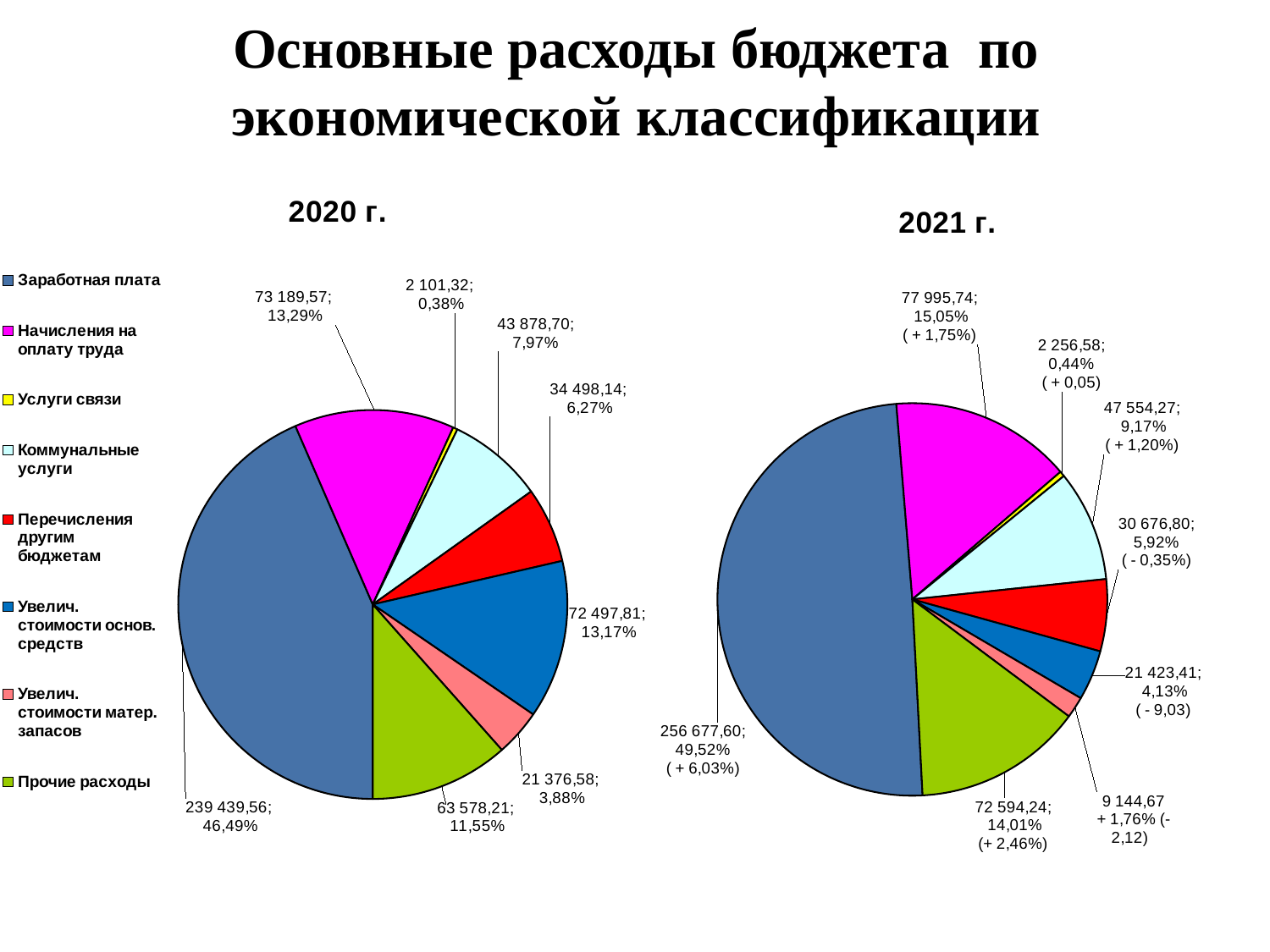

# Основные расходы бюджета  по экономической классификации

### Chart: 2020 г.

| Category | Исполнено за 2020 год |
|---|---|
| Заработная плата | 239439.56 |
| Начисления на оплату труда | 73189.57 |
| Услуги связи | 2101.32 |
| Коммунальные услуги | 43878.7 |
| Перечисления другим бюджетам  | 34498.14 |
| Увелич. стоимости основ. средств  | 72497.81 |
| Увелич. стоимости матер. запасов  | 21376.58 |
| Прочие расходы | 63578.21 |

### Chart: 2021 г.

| Category | Исполнено за 2021 год |
|---|---|
| Заработная плата | 256677.6 |
| Начисления на оплату труда | 77995.74 |
| Услуги связи | 2256.58 |
| Коммунальные услуги | 47554.27 |
| Перечисления другим бюджетам  | 30676.8 |
| Увелич. стоимости основ. средств  | 21423.41 |
| Увелич. стоимости матер. запасов  | 9144.67 |
| Прочие расходы | 72594.24 |